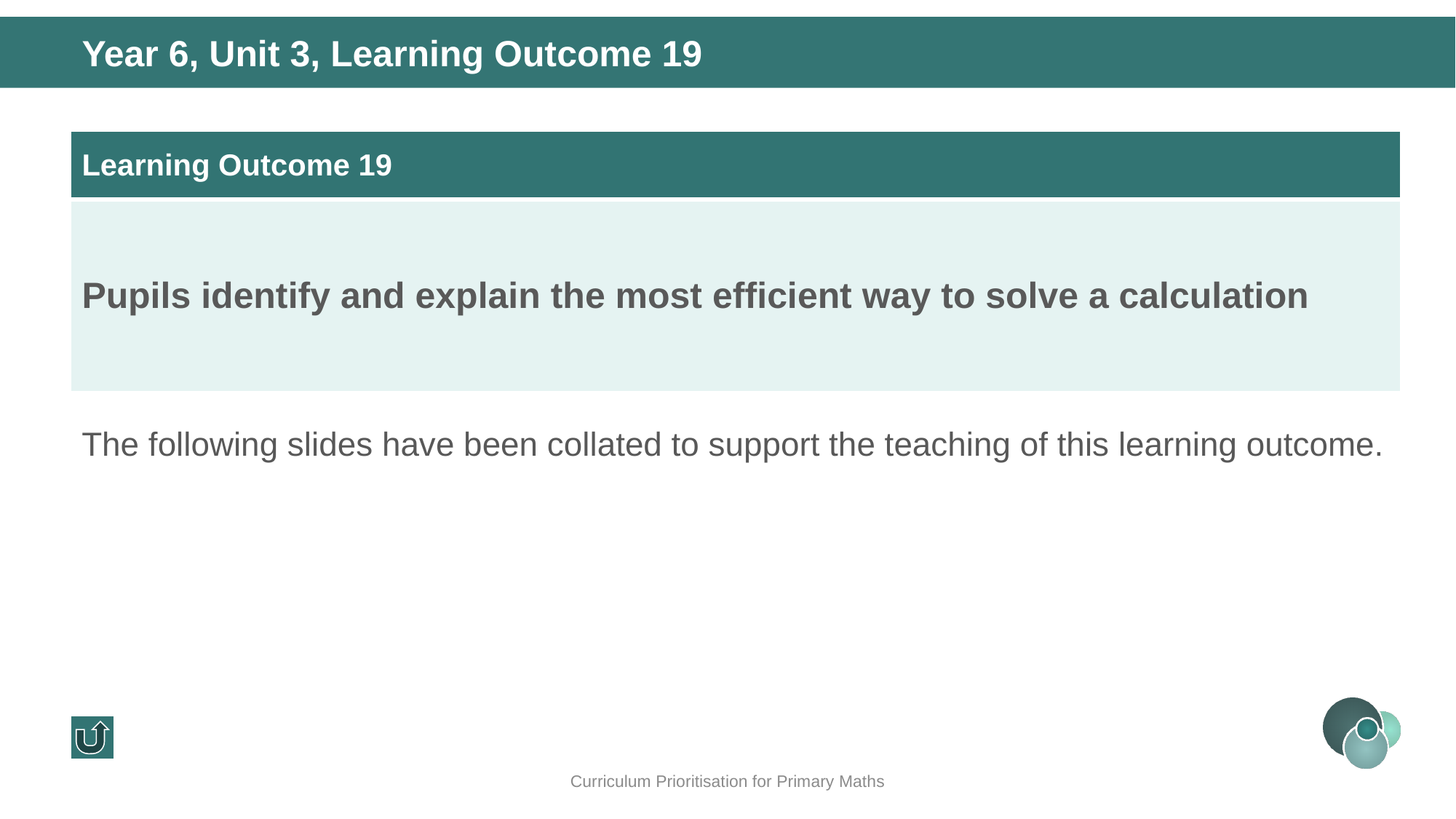

Year 6, Unit 3, Learning Outcome 19
| Learning Outcome 19 |
| --- |
| Pupils identify and explain the most efficient way to solve a calculation |
The following slides have been collated to support the teaching of this learning outcome.

Curriculum Prioritisation for Primary Maths